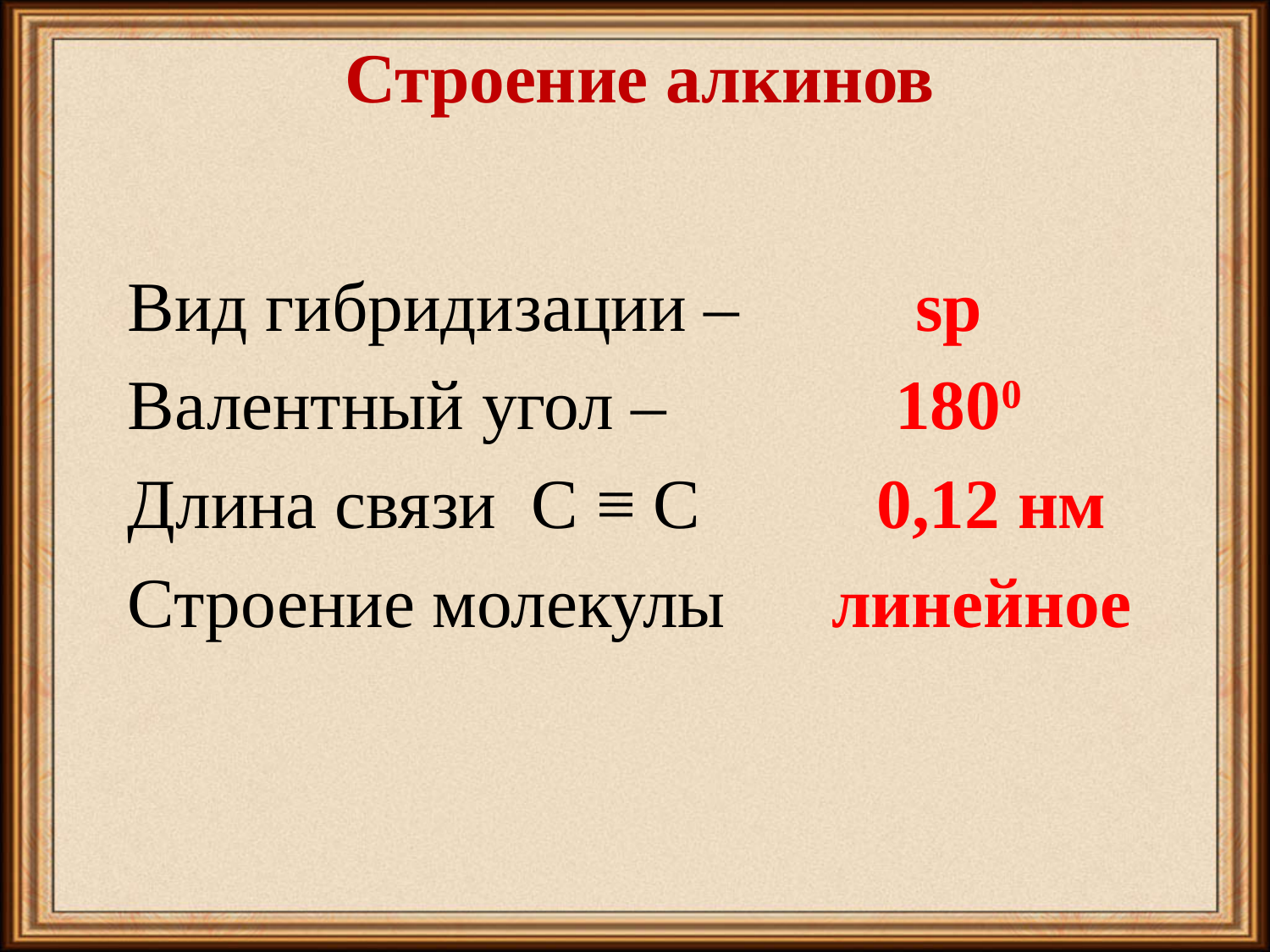

Строение алкинов
Вид гибридизации –          sp
Валентный угол –             1800
Длина связи  С ≡ С          0,12 нм
Строение молекулы      линейное